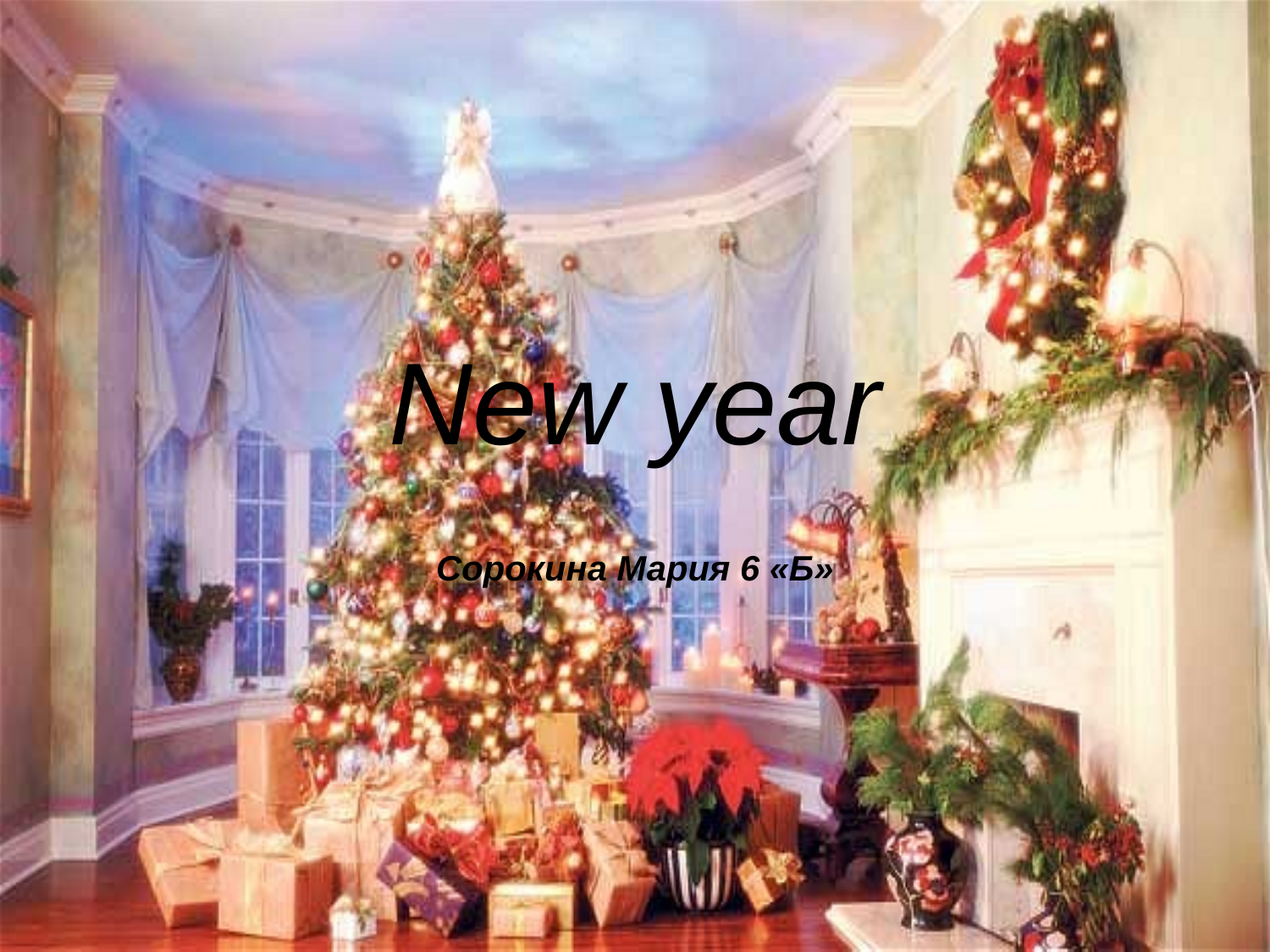

# New year
Сорокина Мария 6 «Б»